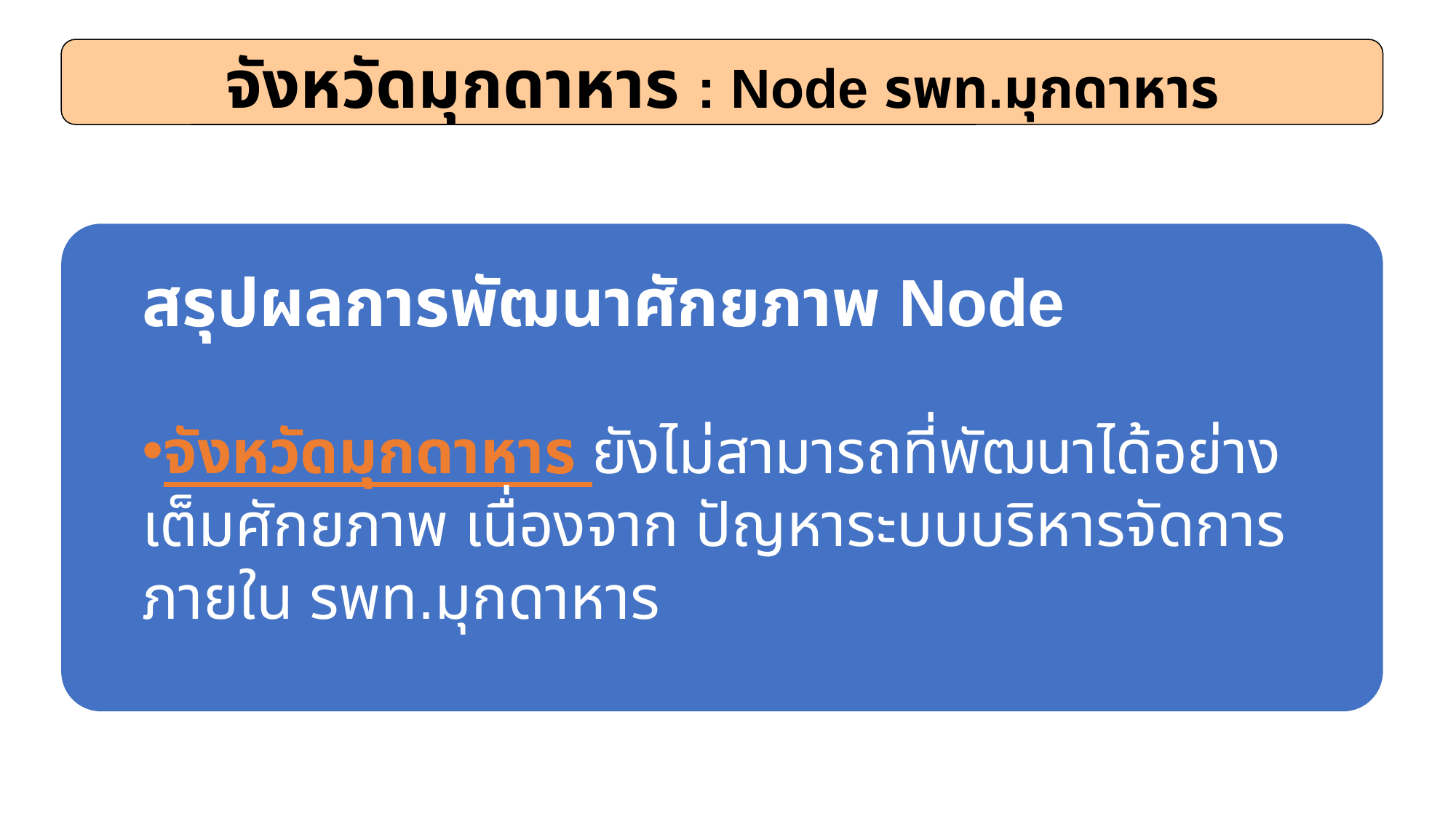

Please insert Title
Please insert sub-title
จังหวัดมุกดาหาร : Node รพท.มุกดาหาร

สรุปผลการพัฒนาศักยภาพ Node

จังหวัดมุกดาหาร ยังไม่สามารถที่พัฒนาได้อย่างเต็มศักยภาพ เนื่องจาก ปัญหาระบบบริหารจัดการภายใน รพท.มุกดาหาร